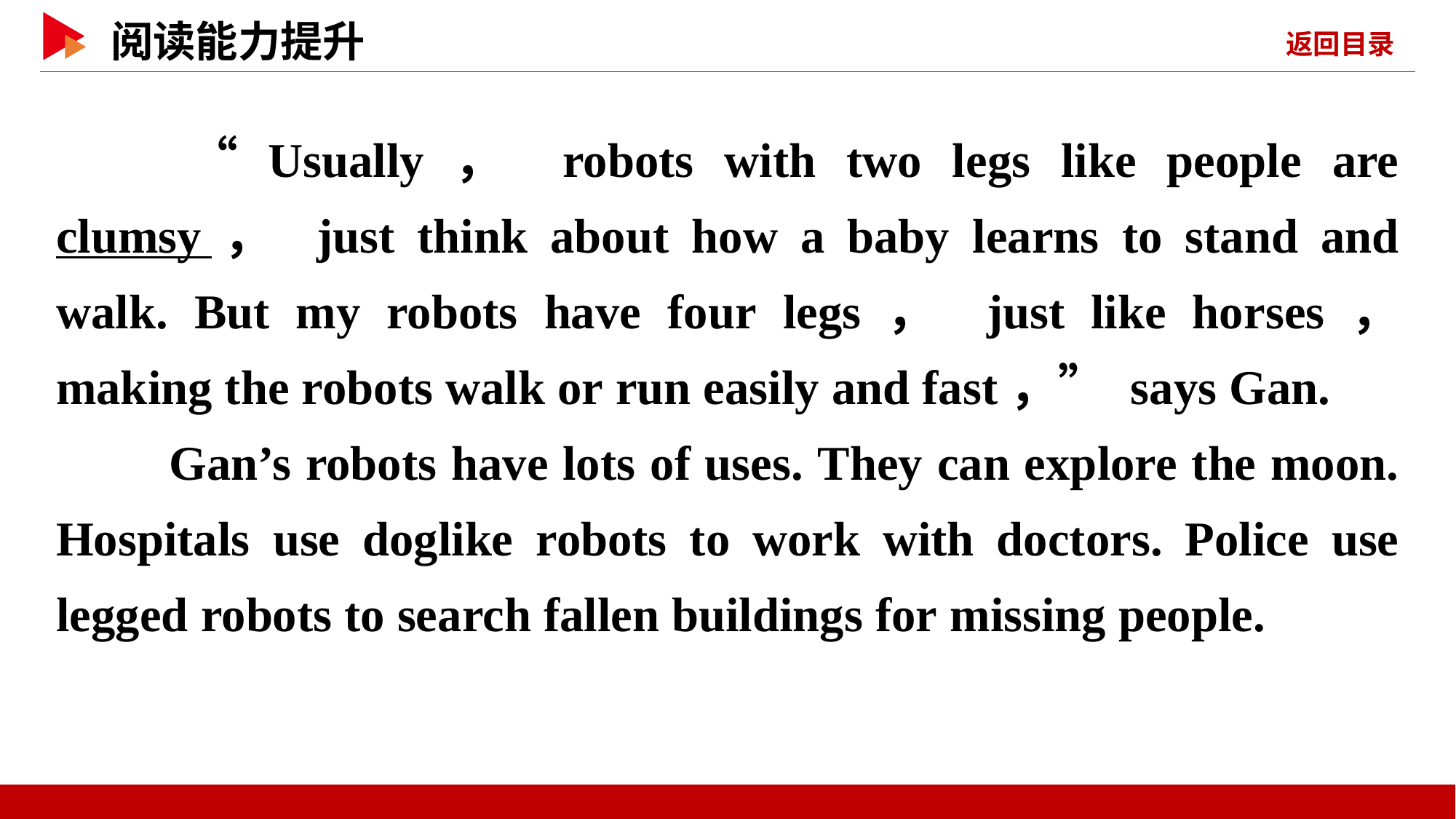

“Usually， robots with two legs like people are clumsy， just think about how a baby learns to stand and walk. But my robots have four legs， just like horses， making the robots walk or run easily and fast，” says Gan.
　　Gan’s robots have lots of uses. They can explore the moon. Hospitals use doglike robots to work with doctors. Police use legged robots to search fallen buildings for missing people.